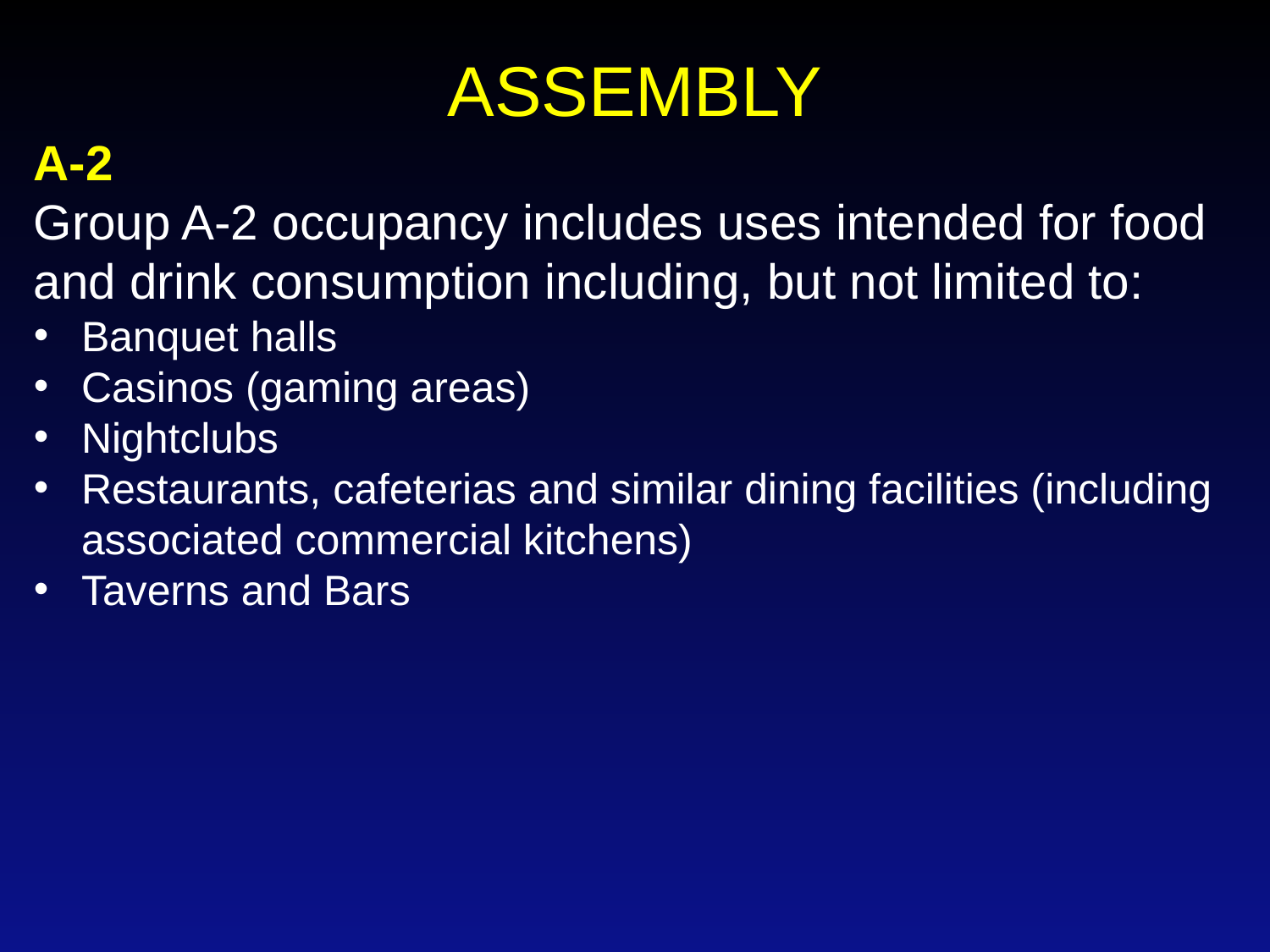

# ASSEMBLY
A-2
Group A-2 occupancy includes uses intended for food and drink consumption including, but not limited to:
Banquet halls
Casinos (gaming areas)
Nightclubs
Restaurants, cafeterias and similar dining facilities (including associated commercial kitchens)
Taverns and Bars